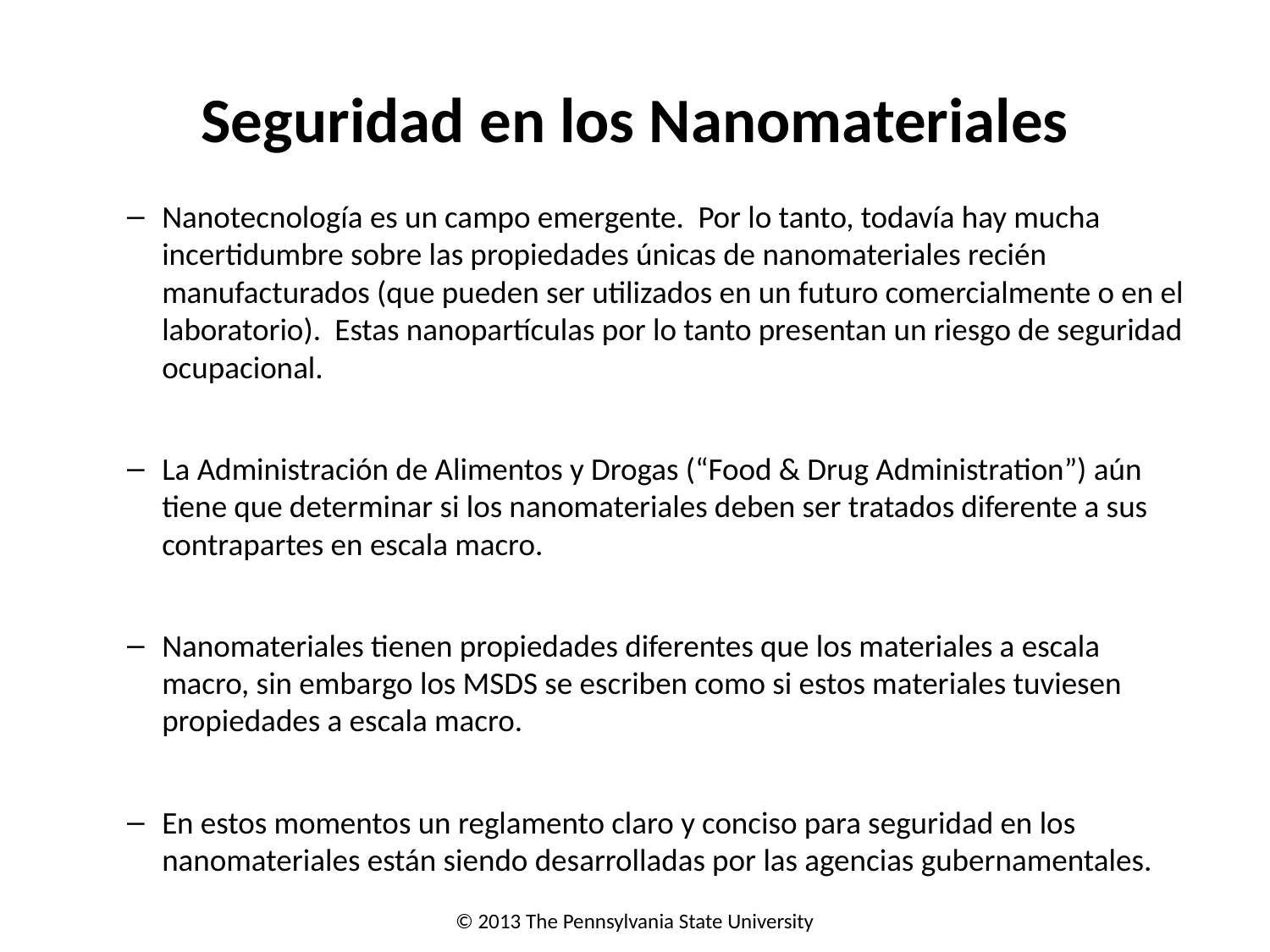

# Seguridad en los Nanomateriales
Nanotecnología es un campo emergente.  Por lo tanto, todavía hay mucha incertidumbre sobre las propiedades únicas de nanomateriales recién manufacturados (que pueden ser utilizados en un futuro comercialmente o en el laboratorio).  Estas nanopartículas por lo tanto presentan un riesgo de seguridad ocupacional.

La Administración de Alimentos y Drogas (“Food & Drug Administration”) aún tiene que determinar si los nanomateriales deben ser tratados diferente a sus contrapartes en escala macro.

Nanomateriales tienen propiedades diferentes que los materiales a escala macro, sin embargo los MSDS se escriben como si estos materiales tuviesen propiedades a escala macro.

En estos momentos un reglamento claro y conciso para seguridad en los nanomateriales están siendo desarrolladas por las agencias gubernamentales.